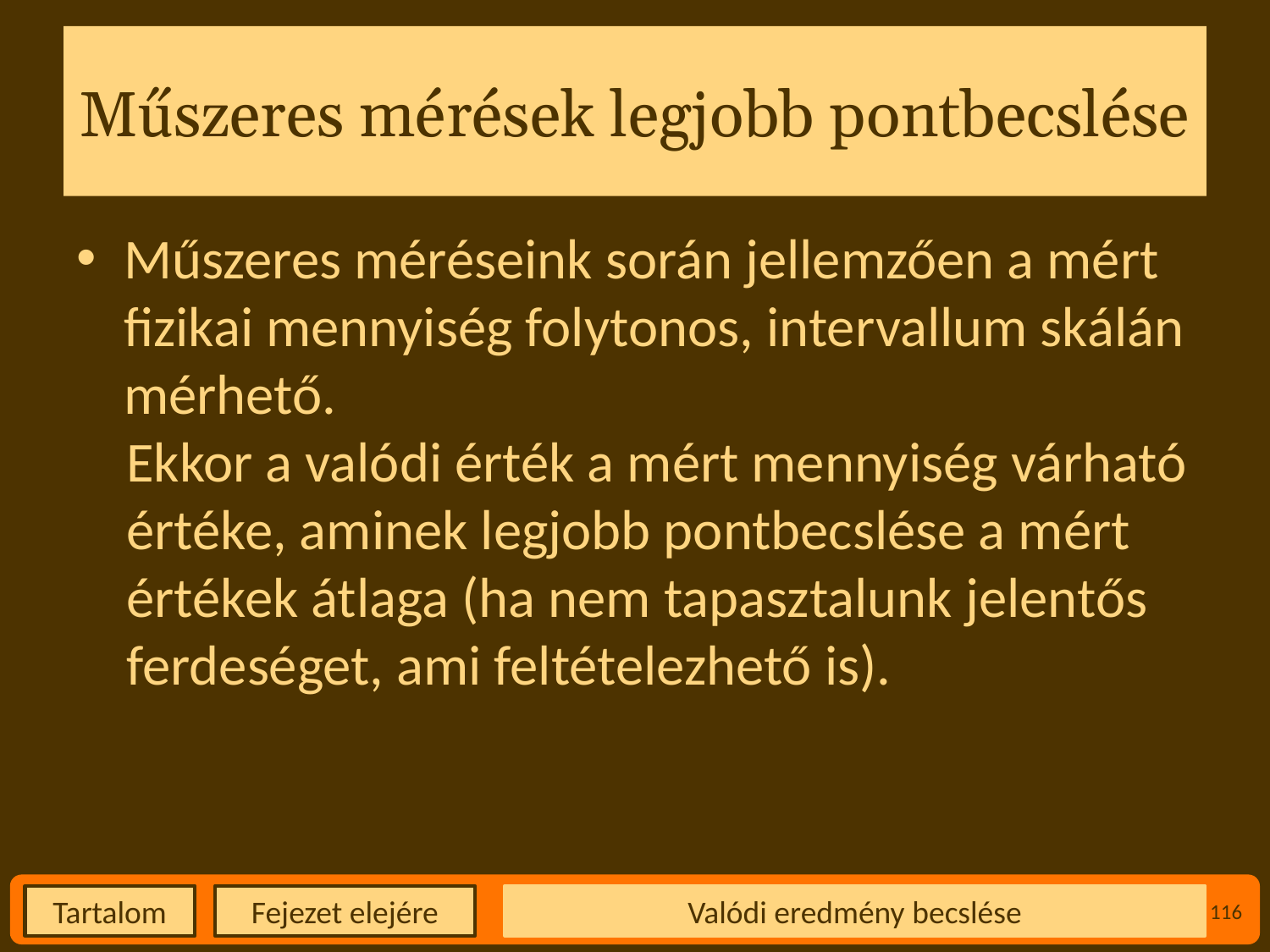

# Műszeres mérések legjobb pontbecslése
Műszeres méréseink során jellemzően a mért fizikai mennyiség folytonos, intervallum skálán mérhető.
Ekkor a valódi érték a mért mennyiség várható értéke, aminek legjobb pontbecslése a mért értékek átlaga (ha nem tapasztalunk jelentős ferdeséget, ami feltételezhető is).
Valódi eredmény becslése
116
Fejezet elejére